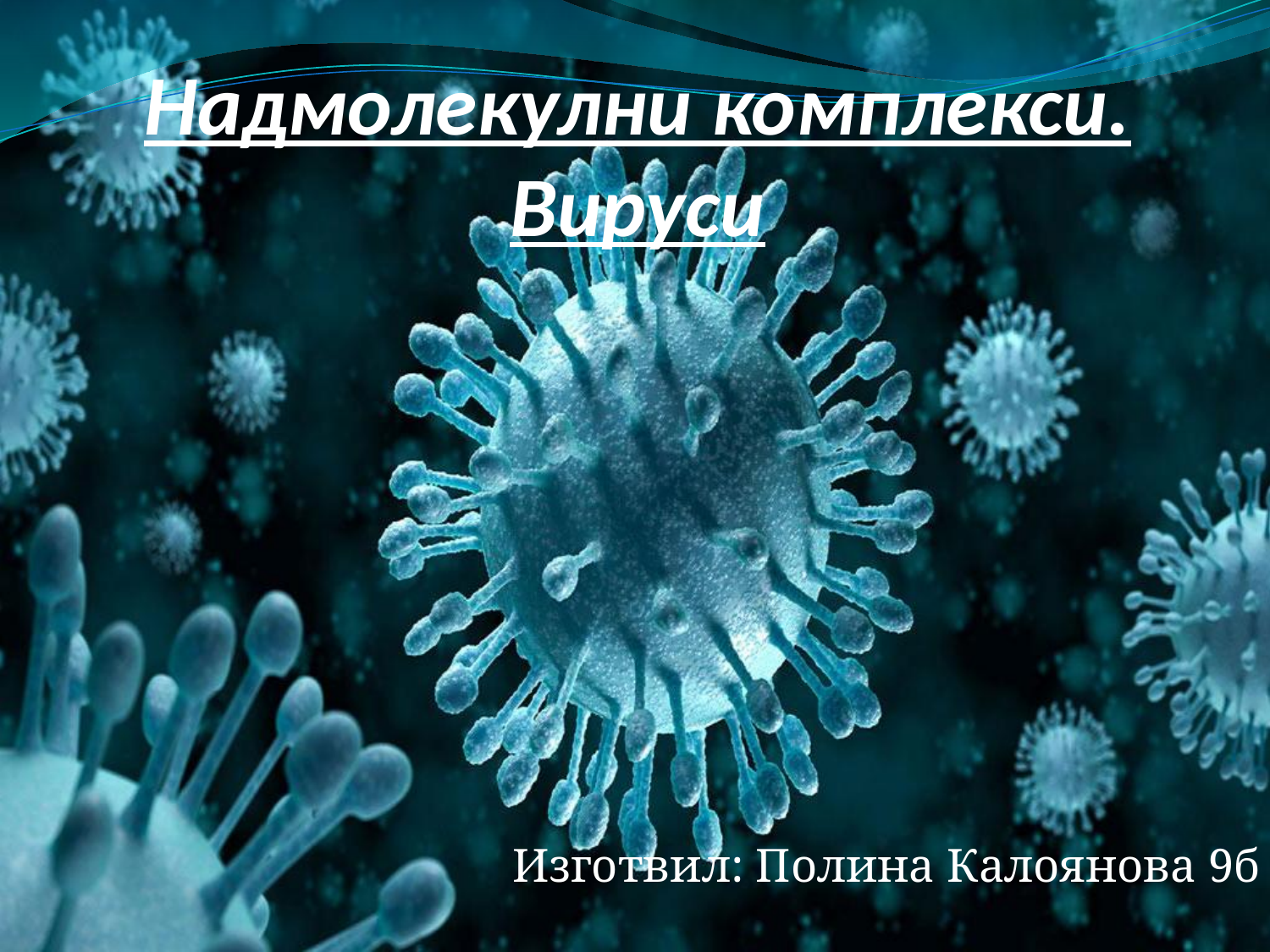

# Надмолекулни комплекси. Вируси
Изготвил: Полина Калоянова 9б